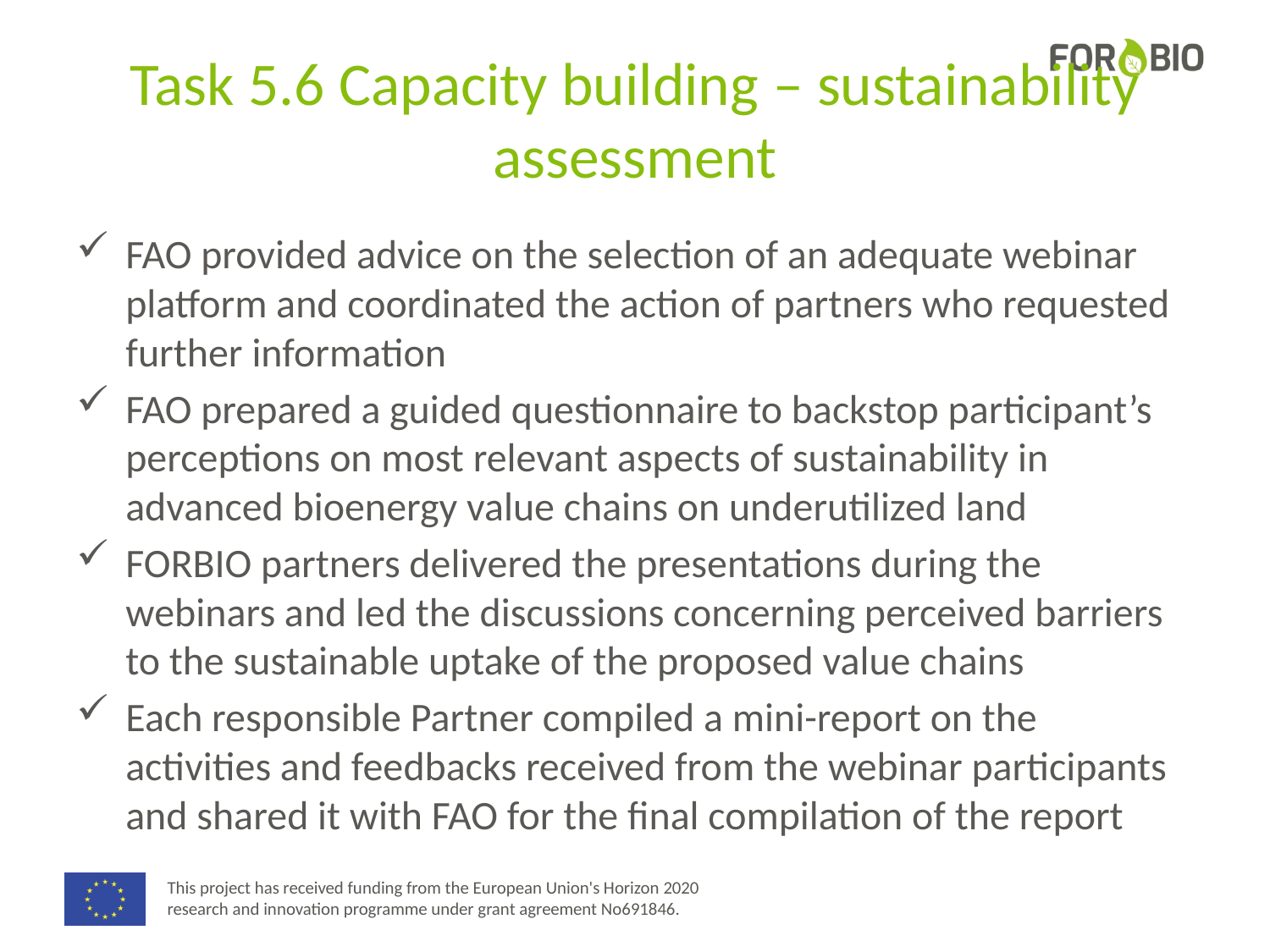

# Task 5.6 Capacity building – sustainability assessment
FAO provided advice on the selection of an adequate webinar platform and coordinated the action of partners who requested further information
FAO prepared a guided questionnaire to backstop participant’s perceptions on most relevant aspects of sustainability in advanced bioenergy value chains on underutilized land
FORBIO partners delivered the presentations during the webinars and led the discussions concerning perceived barriers to the sustainable uptake of the proposed value chains
Each responsible Partner compiled a mini-report on the activities and feedbacks received from the webinar participants and shared it with FAO for the final compilation of the report